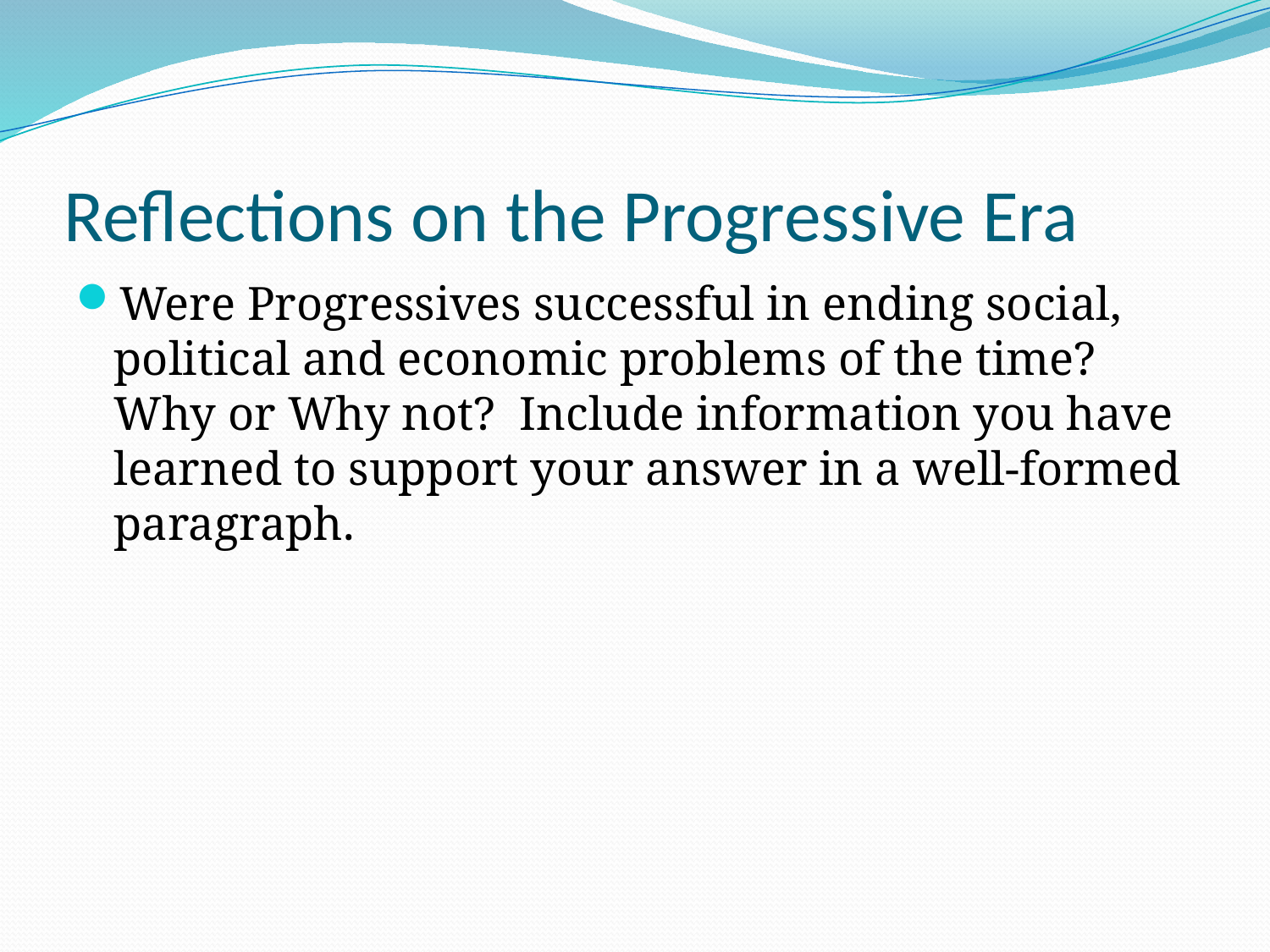

# Reflections on the Progressive Era
Were Progressives successful in ending social, political and economic problems of the time?  Why or Why not?  Include information you have learned to support your answer in a well-formed paragraph.